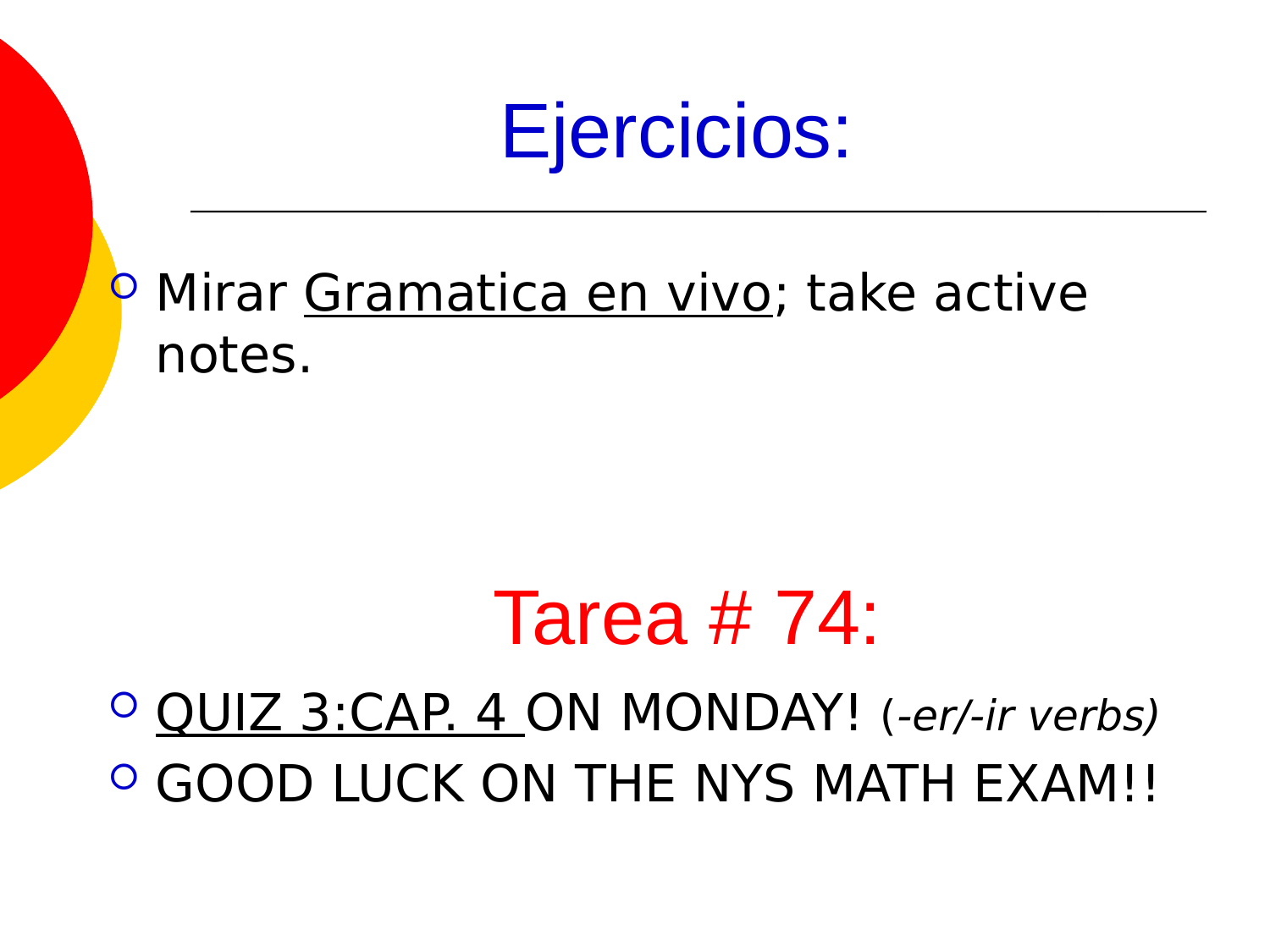

# Ejercicios:
Mirar Gramatica en vivo; take active notes.

QUIZ 3:CAP. 4 ON MONDAY! (-er/-ir verbs)
GOOD LUCK ON THE NYS MATH EXAM!!
Tarea # 74: